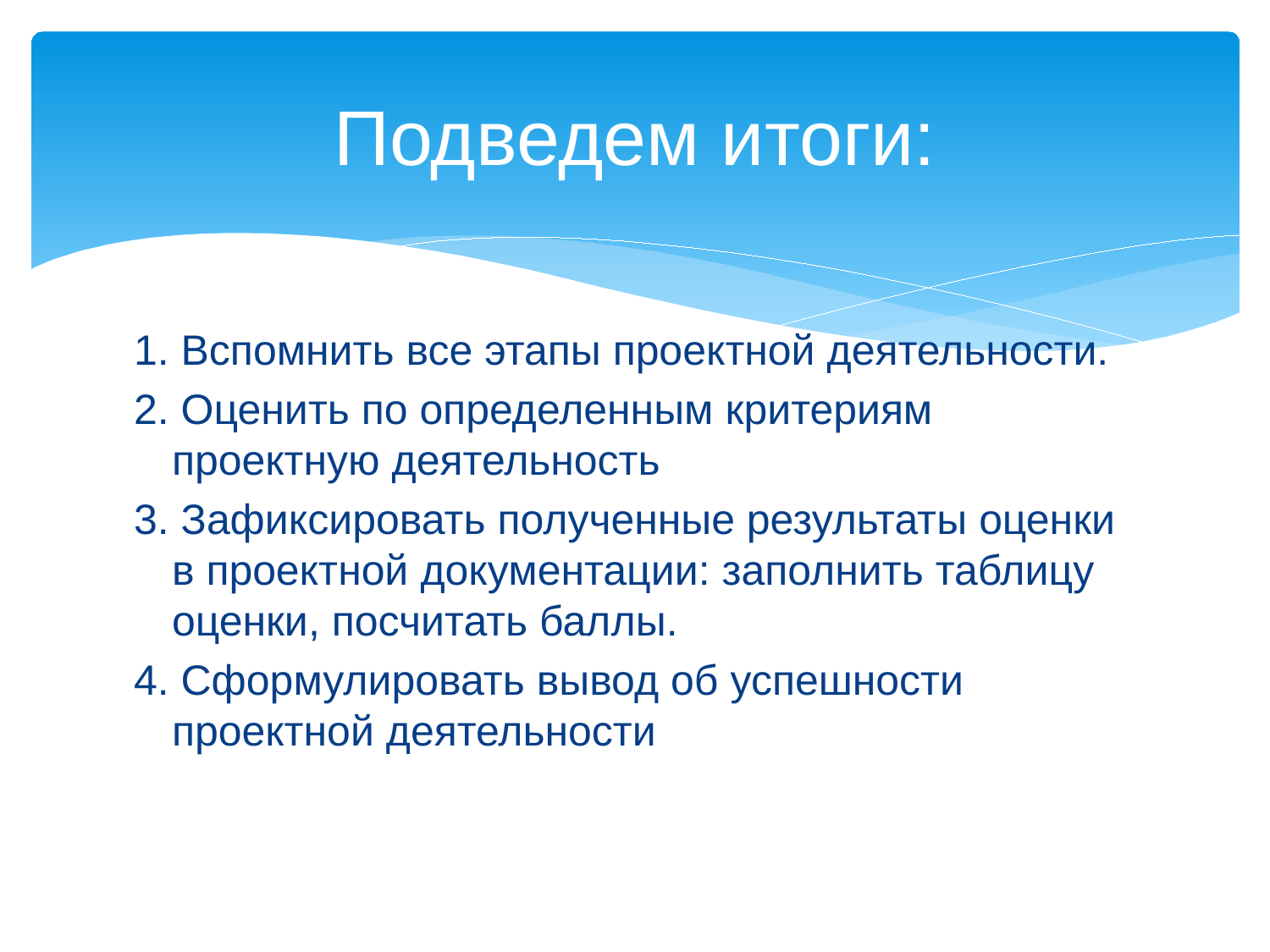

# Подведем итоги:
1. Вспомнить все этапы проектной деятельности.
2. Оценить по определенным критериям проектную деятельность
3. Зафиксировать полученные результаты оценки в проектной документации: заполнить таблицу оценки, посчитать баллы.
4. Сформулировать вывод об успешности проектной деятельности